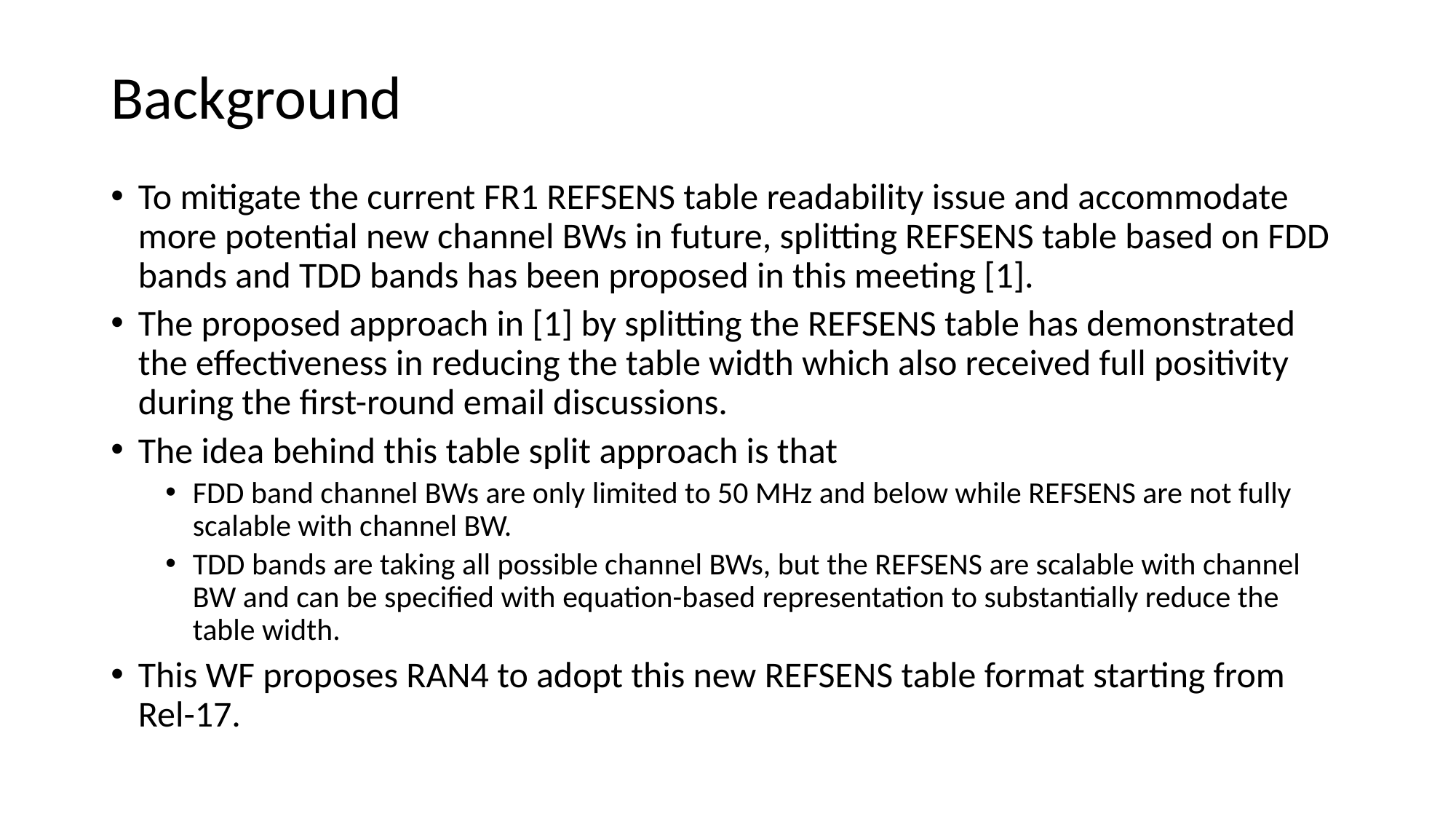

# Background
To mitigate the current FR1 REFSENS table readability issue and accommodate more potential new channel BWs in future, splitting REFSENS table based on FDD bands and TDD bands has been proposed in this meeting [1].
The proposed approach in [1] by splitting the REFSENS table has demonstrated the effectiveness in reducing the table width which also received full positivity during the first-round email discussions.
The idea behind this table split approach is that
FDD band channel BWs are only limited to 50 MHz and below while REFSENS are not fully scalable with channel BW.
TDD bands are taking all possible channel BWs, but the REFSENS are scalable with channel BW and can be specified with equation-based representation to substantially reduce the table width.
This WF proposes RAN4 to adopt this new REFSENS table format starting from Rel-17.